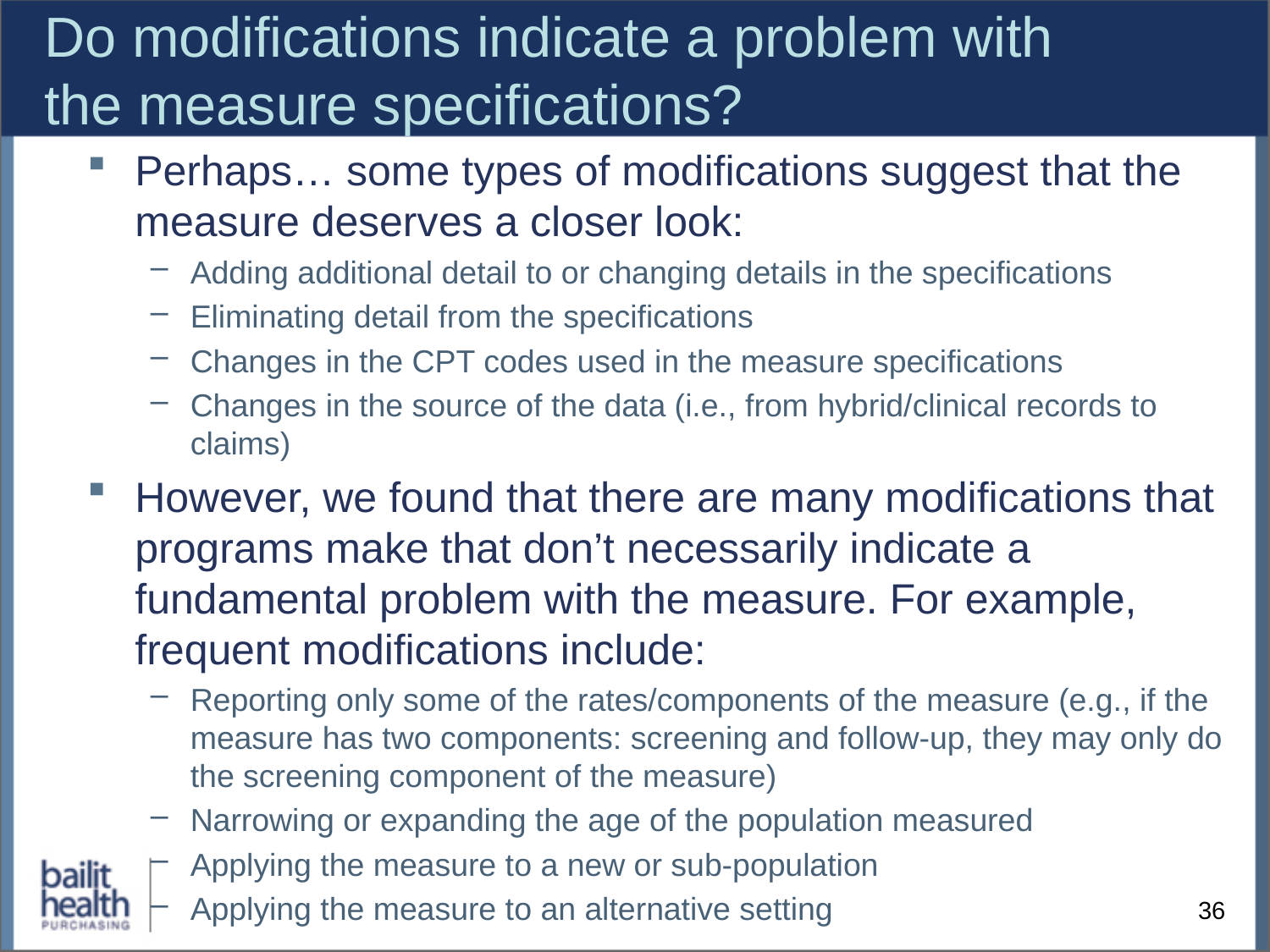

# Do modifications indicate a problem with the measure specifications?
Perhaps… some types of modifications suggest that the measure deserves a closer look:
Adding additional detail to or changing details in the specifications
Eliminating detail from the specifications
Changes in the CPT codes used in the measure specifications
Changes in the source of the data (i.e., from hybrid/clinical records to claims)
However, we found that there are many modifications that programs make that don’t necessarily indicate a fundamental problem with the measure. For example, frequent modifications include:
Reporting only some of the rates/components of the measure (e.g., if the measure has two components: screening and follow-up, they may only do the screening component of the measure)
Narrowing or expanding the age of the population measured
Applying the measure to a new or sub-population
Applying the measure to an alternative setting

36